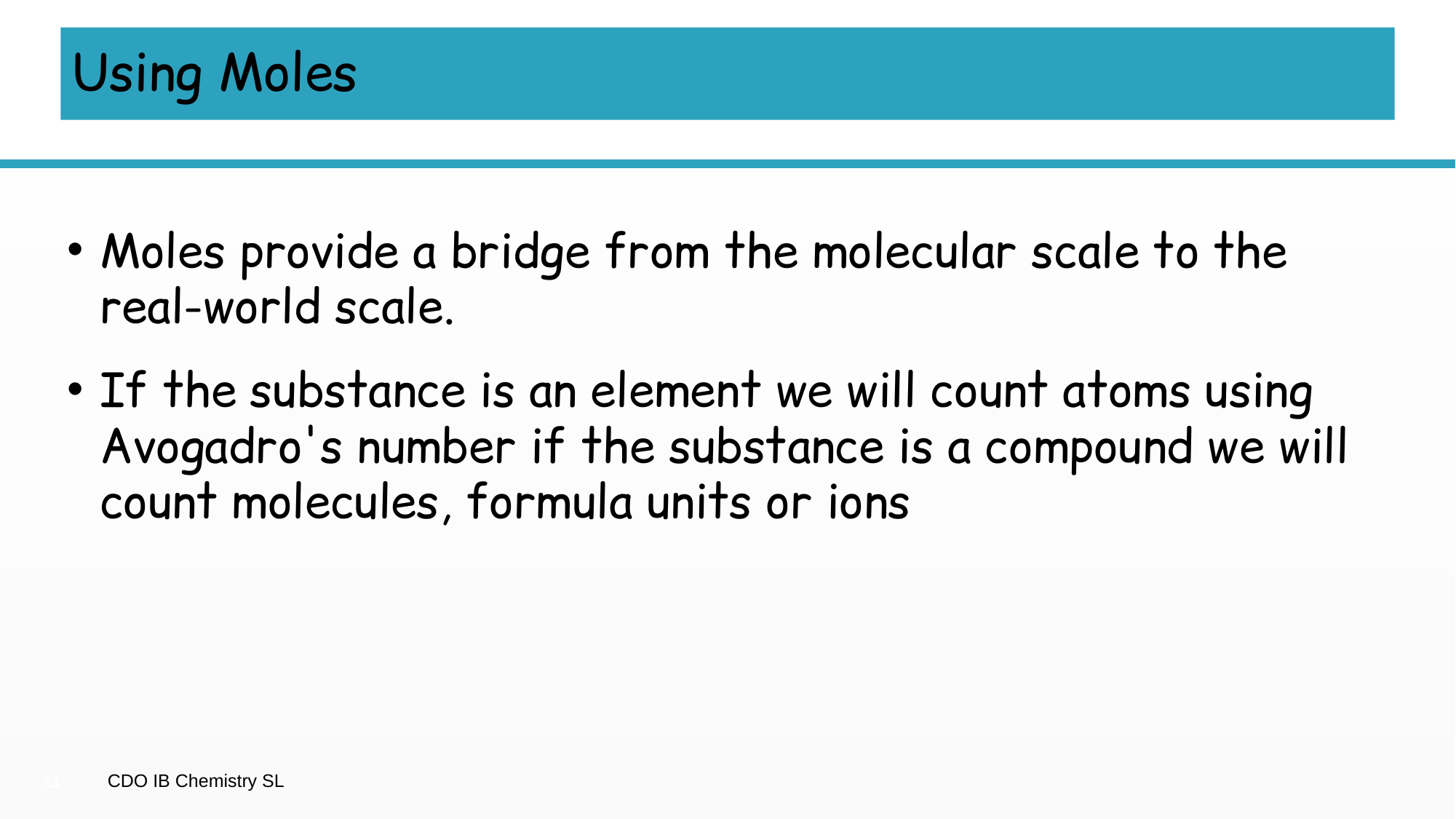

# Using Moles
Moles provide a bridge from the molecular scale to the real-world scale.
If the substance is an element we will count atoms using Avogadro's number if the substance is a compound we will count molecules, formula units or ions
11
CDO IB Chemistry SL